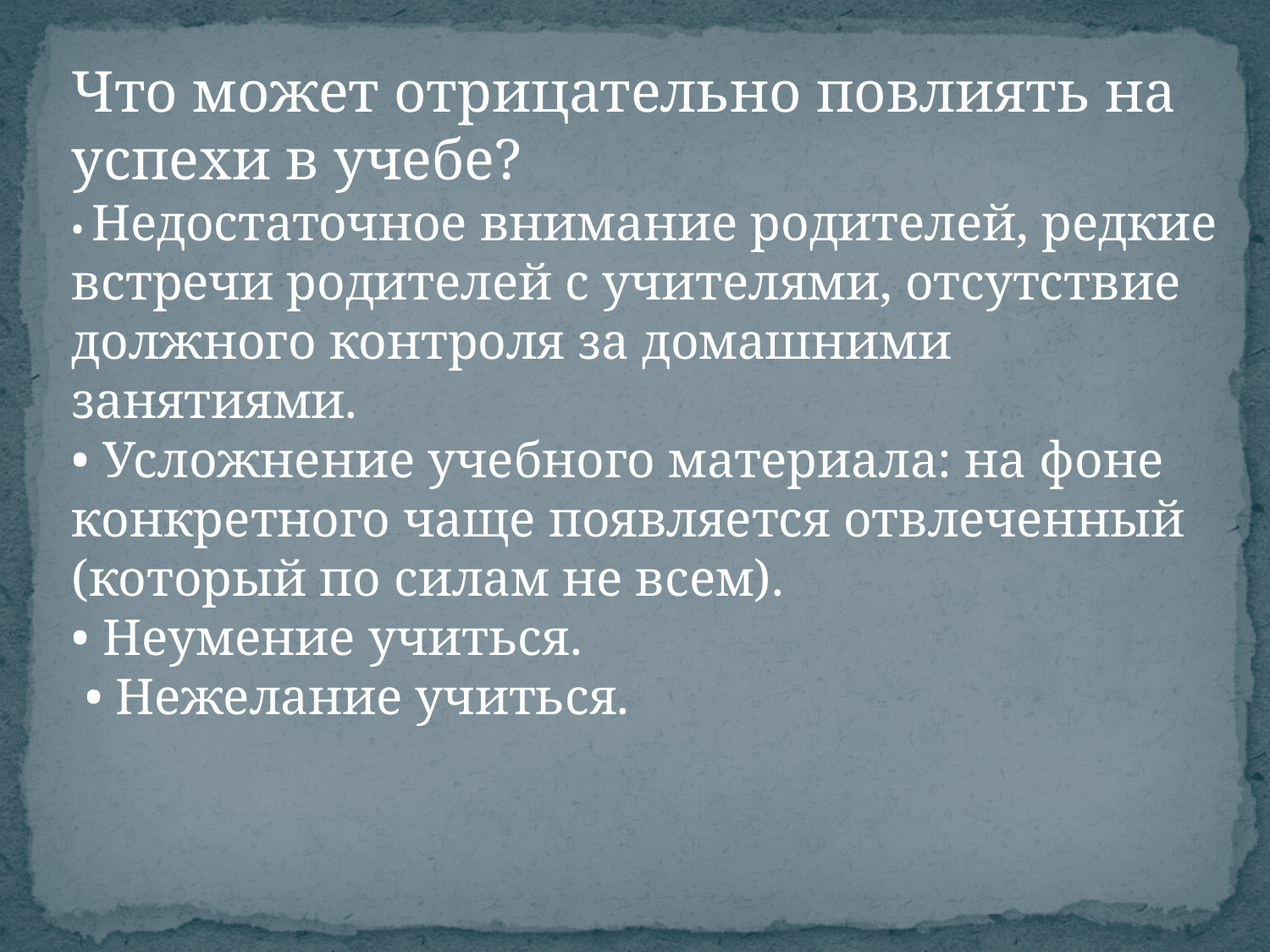

Что может отрицательно повлиять на успехи в учебе?
• Недостаточное внимание родителей, редкие встречи родителей с учителями, отсутствие должного контроля за домашними занятиями.
• Усложнение учебного материала: на фоне конкретного чаще появляется отвлеченный (который по силам не всем).
• Неумение учиться.
 • Нежелание учиться.